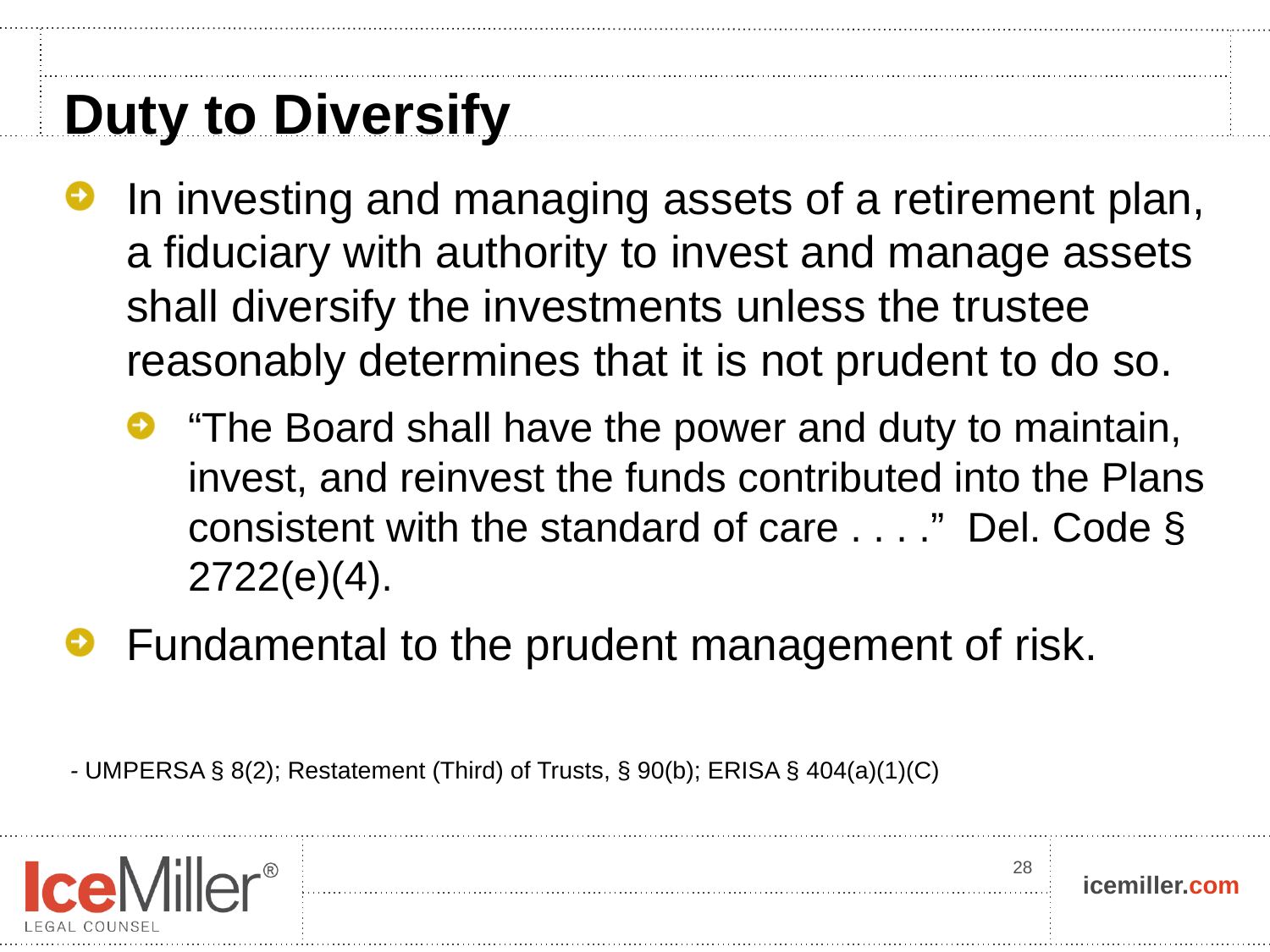

# Duty to Diversify
In investing and managing assets of a retirement plan, a fiduciary with authority to invest and manage assets shall diversify the investments unless the trustee reasonably determines that it is not prudent to do so.
“The Board shall have the power and duty to maintain, invest, and reinvest the funds contributed into the Plans consistent with the standard of care . . . .”  Del. Code § 2722(e)(4).
Fundamental to the prudent management of risk.

 - UMPERSA § 8(2); Restatement (Third) of Trusts, § 90(b); ERISA § 404(a)(1)(C)
28